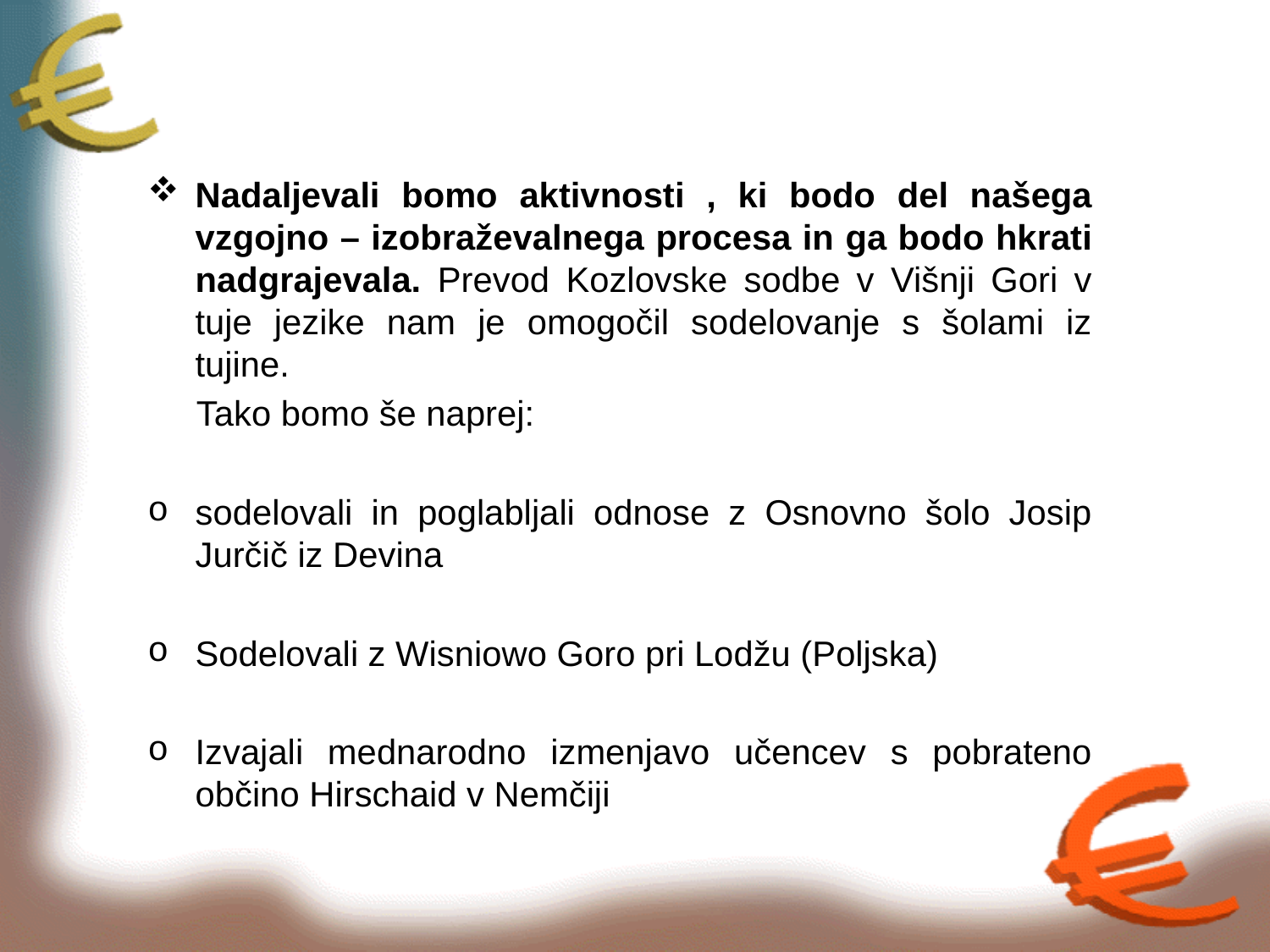

#
Nadaljevali bomo aktivnosti , ki bodo del našega vzgojno – izobraževalnega procesa in ga bodo hkrati nadgrajevala. Prevod Kozlovske sodbe v Višnji Gori v tuje jezike nam je omogočil sodelovanje s šolami iz tujine.
     Tako bomo še naprej:

sodelovali in poglabljali odnose z Osnovno šolo Josip Jurčič iz Devina

Sodelovali z Wisniowo Goro pri Lodžu (Poljska)

Izvajali mednarodno izmenjavo učencev s pobrateno občino Hirschaid v Nemčiji